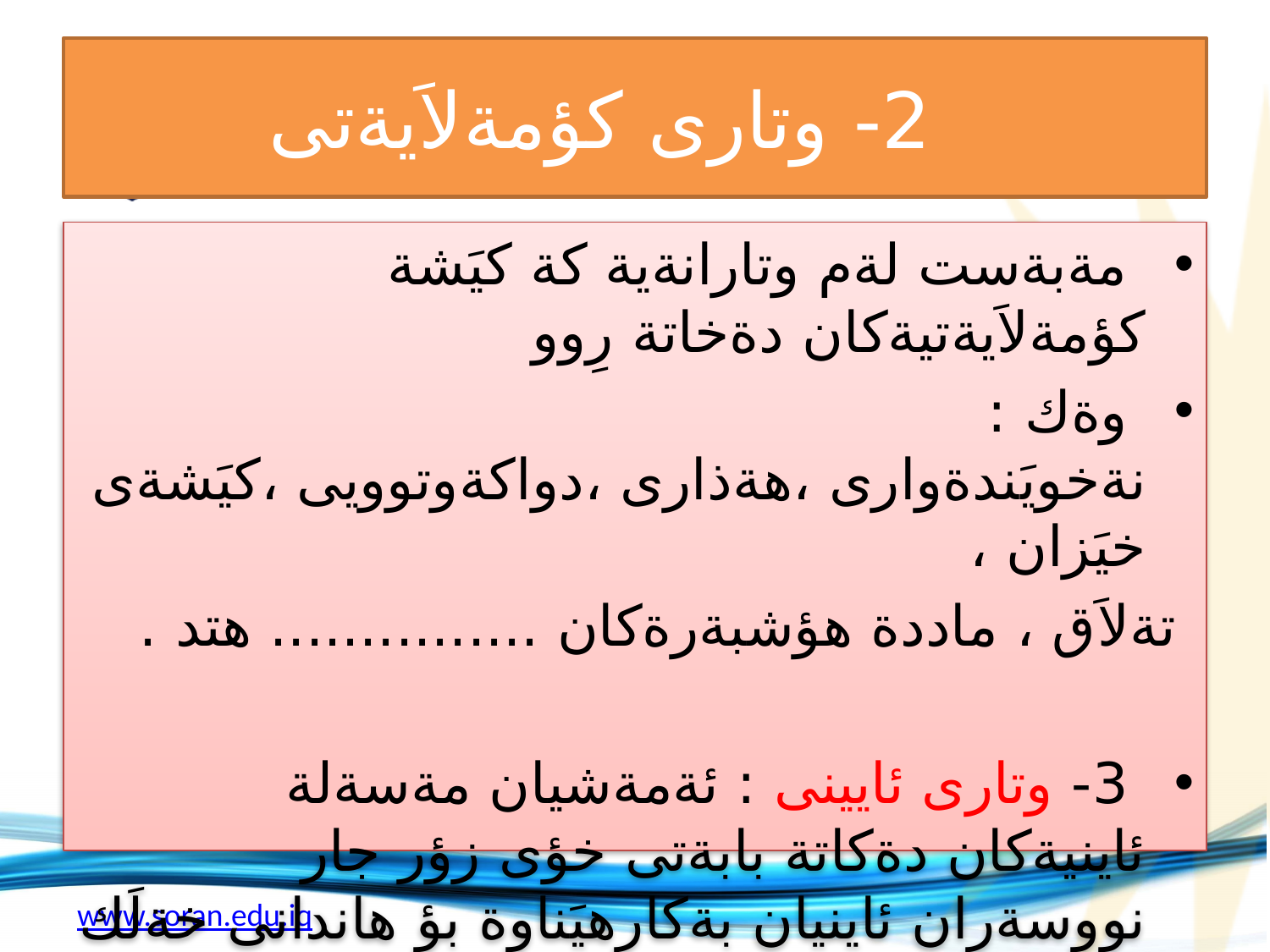

# 2- وتارى كؤمةلاَيةتى
 مةبةست لةم وتارانةية كة كيَشة كؤمةلاَيةتيةكان دةخاتة رِوو
 وةك : نةخويَندةوارى ،هةذارى ،دواكةوتوويى ،كيَشةى خيَزان ،
 تةلاَق ، ماددة هؤشبةرةكان ............... هتد .

 3- وتارى ئايينى : ئةمةشيان مةسةلة ئاينيةكان دةكاتة بابةتى خؤى زؤر جار نووسةران ئاينيان بةكارهيَناوة بؤ هاندانى خةلَك بؤخويَندةوارى و زؤر شتى تر .